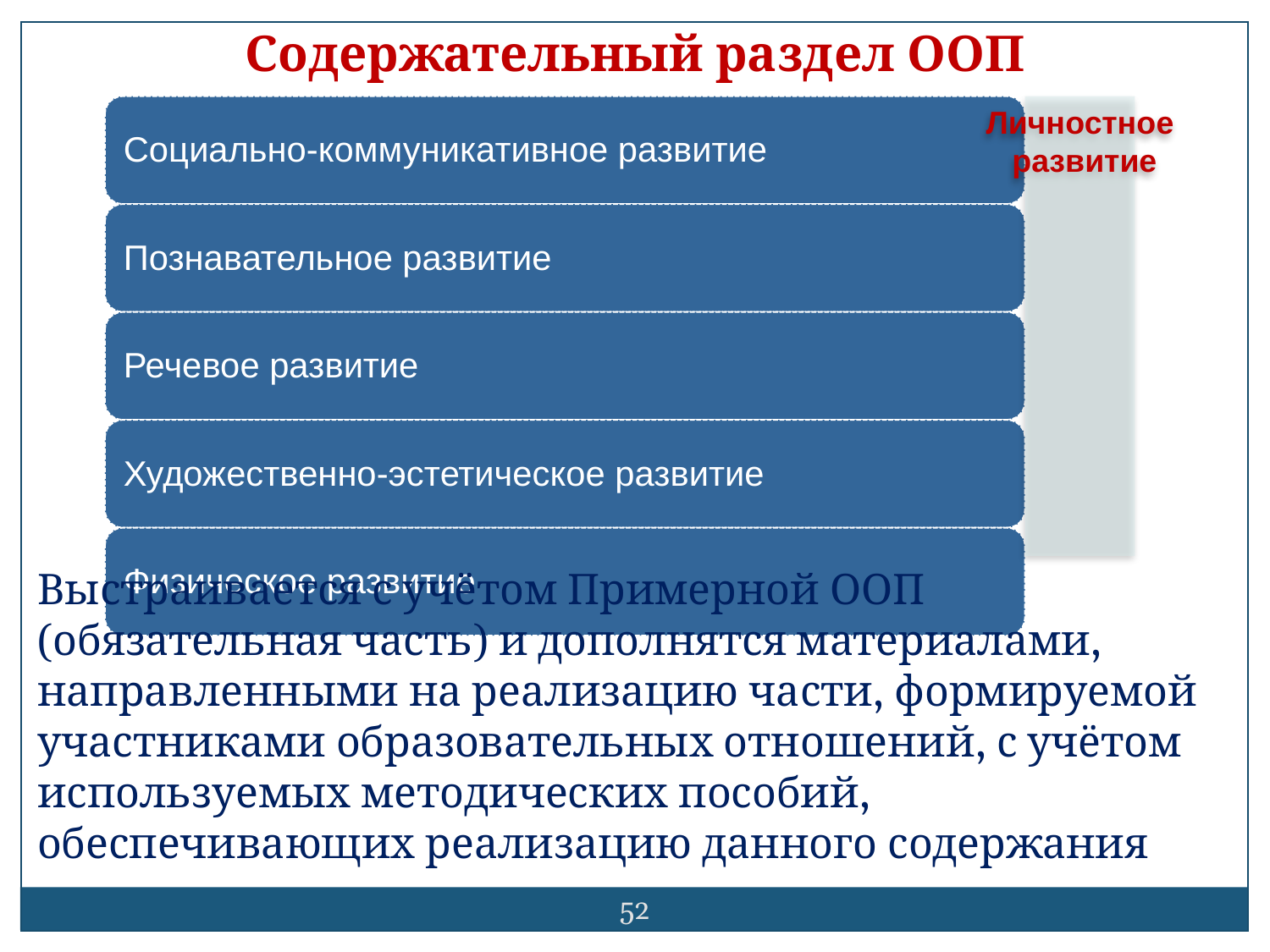

Содержательный раздел ООП
Социально-коммуникативное развитие
Познавательное развитие
Художественно-эстетическое развитие
Физическое развитие
Речевое развитие
Личностное
 развитие
Выстраивается с учётом Примерной ООП (обязательная часть) и дополнятся материалами, направленными на реализацию части, формируемой участниками образовательных отношений, с учётом используемых методических пособий, обеспечивающих реализацию данного содержания
52